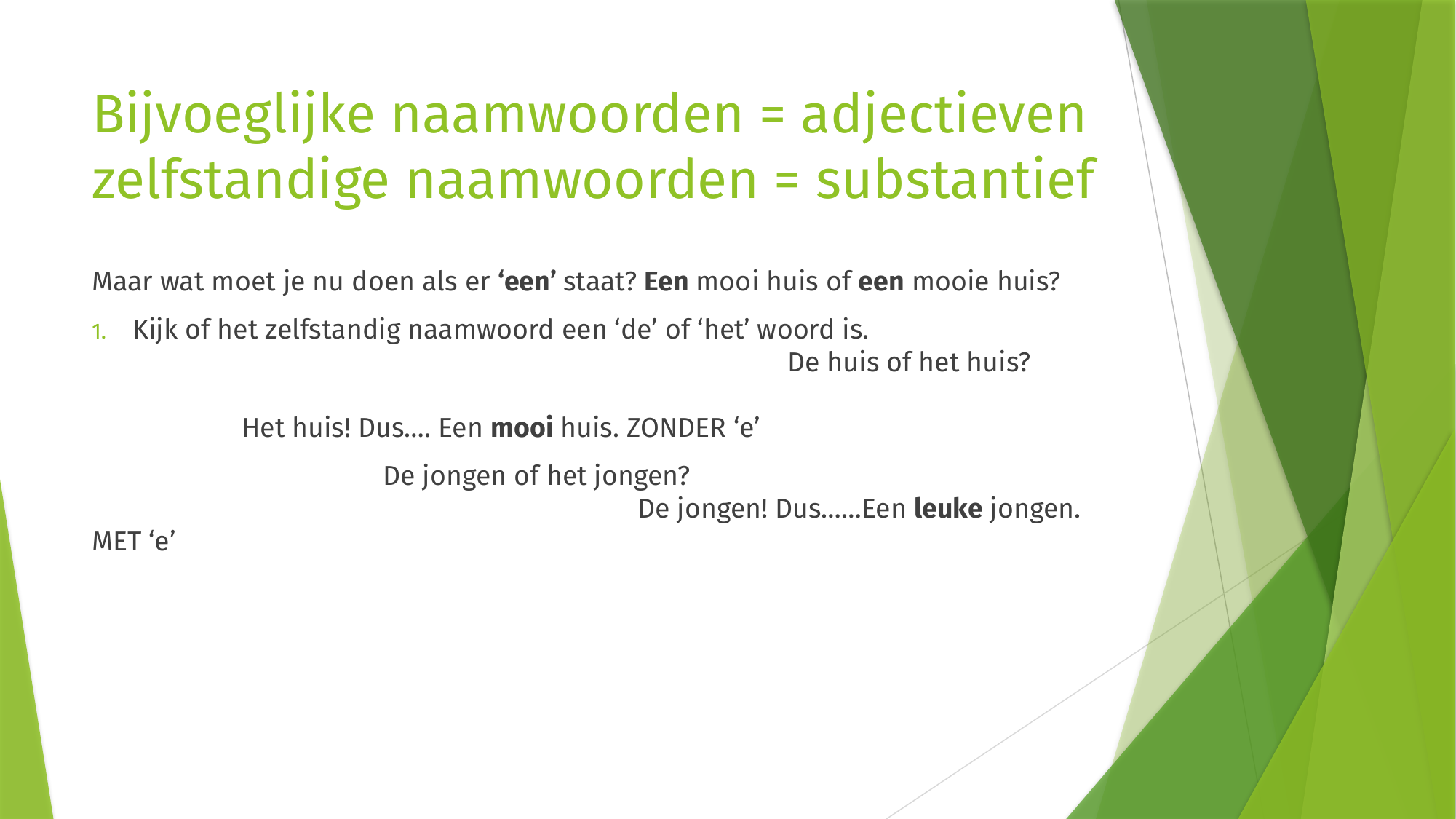

# Bijvoeglijke naamwoorden = adjectieven zelfstandige naamwoorden = substantief
Maar wat moet je nu doen als er ‘een’ staat? Een mooi huis of een mooie huis?
Kijk of het zelfstandig naamwoord een ‘de’ of ‘het’ woord is.                               						De huis of het huis?                                                              						Het huis! Dus…. Een mooi huis. ZONDER ‘e’
                                        De jongen of het jongen?                                               						De jongen! Dus……Een leuke jongen. MET ‘e’